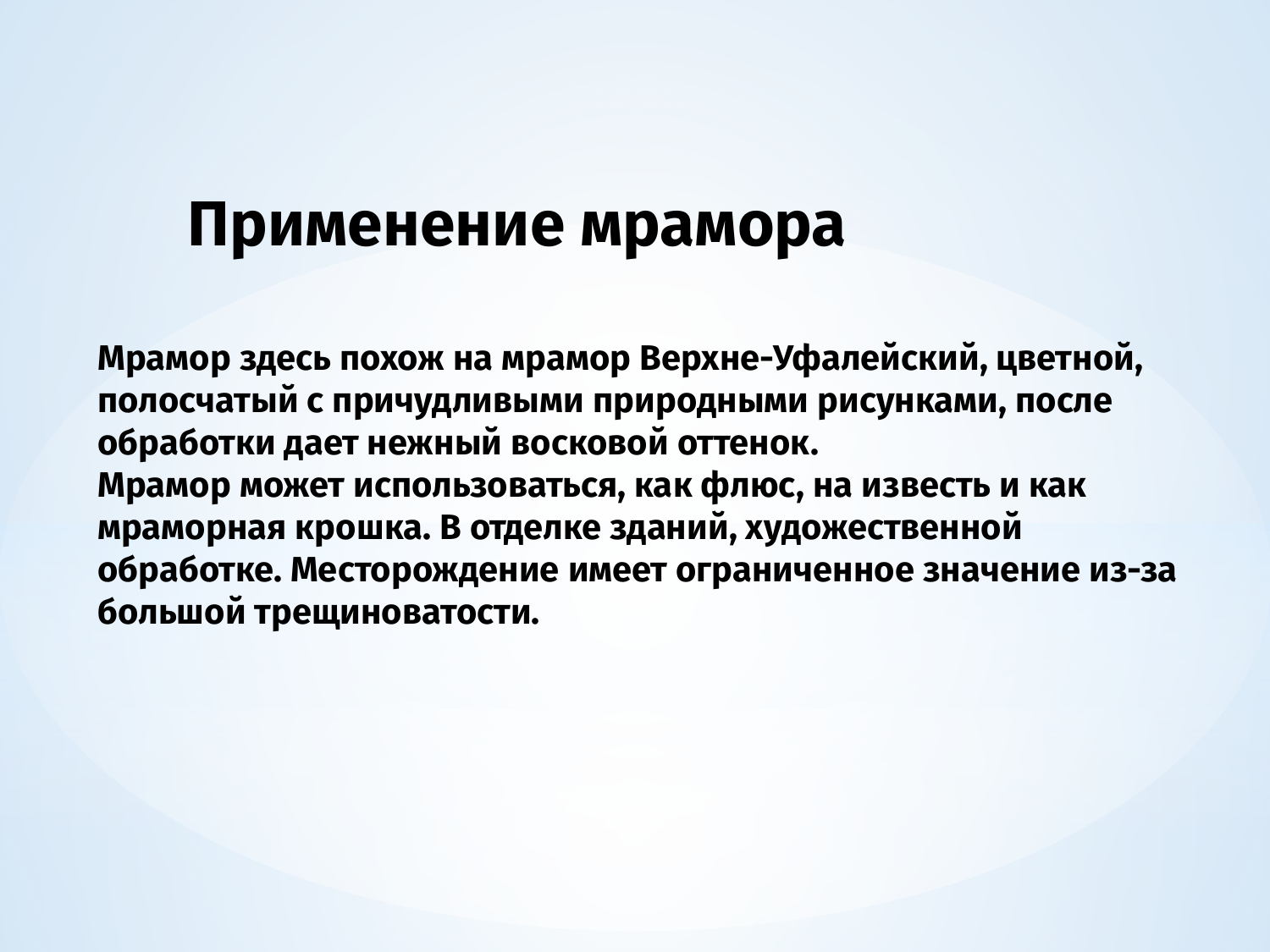

# Применение мрамора Мрамор здесь похож на мрамор Верхне-Уфалейский, цветной, полосчатый с причудливыми природными рисунками, после обработки дает нежный восковой оттенок. Мрамор может использоваться, как флюс, на известь и как мраморная крошка. В отделке зданий, художественной обработке. Месторождение имеет ограниченное значение из-за большой трещиноватости.